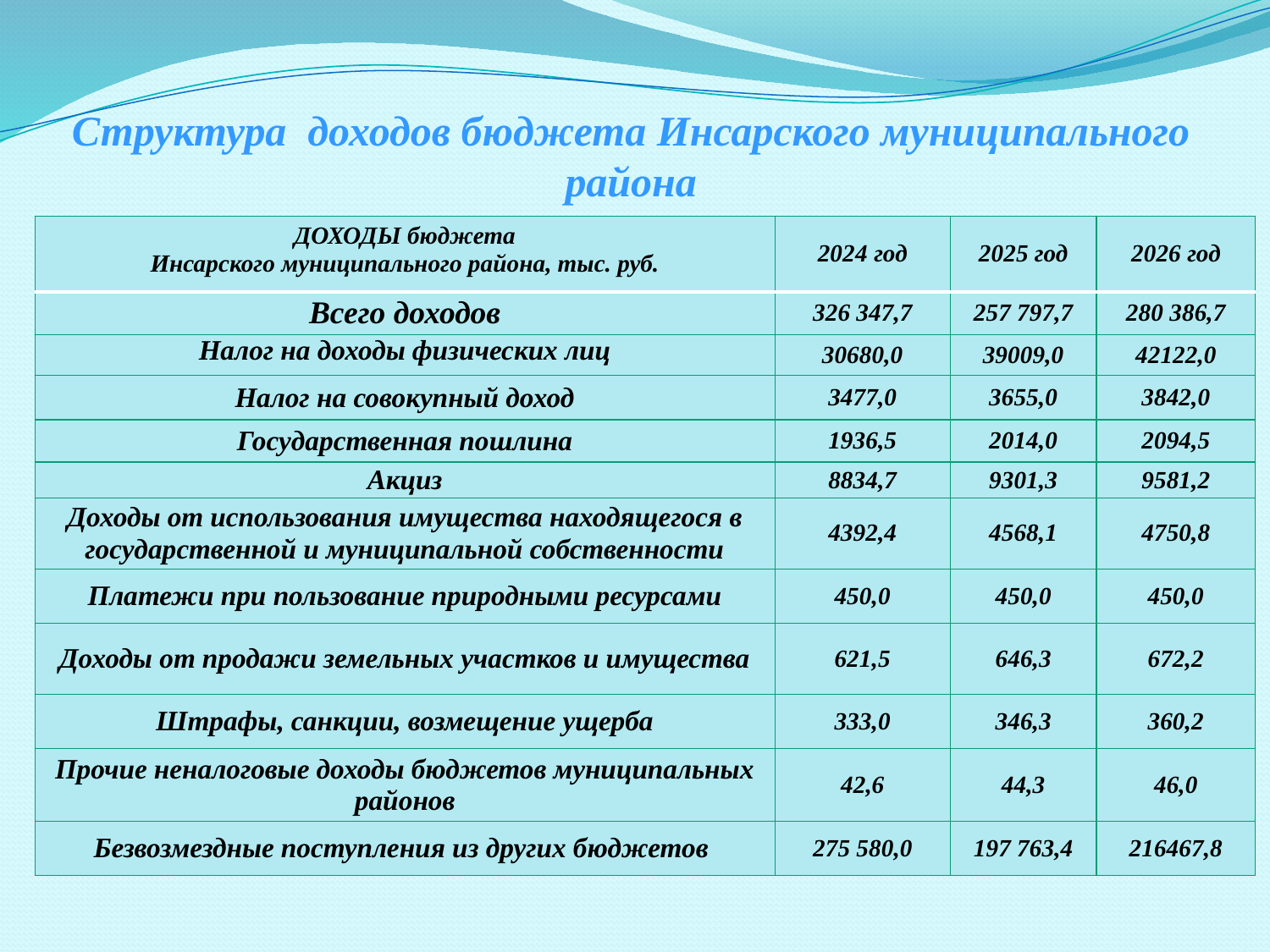

# Структура  доходов бюджета Инсарского муниципального района
| ДОХОДЫ бюджета Инсарского муниципального района, тыс. руб. | 2024 год | 2025 год | 2026 год |
| --- | --- | --- | --- |
| Всего доходов | 326 347,7 | 257 797,7 | 280 386,7 |
| Налог на доходы физических лиц | 30680,0 | 39009,0 | 42122,0 |
| Налог на совокупный доход | 3477,0 | 3655,0 | 3842,0 |
| Государственная пошлина | 1936,5 | 2014,0 | 2094,5 |
| Акциз | 8834,7 | 9301,3 | 9581,2 |
| Доходы от использования имущества находящегося в государственной и муниципальной собственности | 4392,4 | 4568,1 | 4750,8 |
| Платежи при пользование природными ресурсами | 450,0 | 450,0 | 450,0 |
| Доходы от продажи земельных участков и имущества | 621,5 | 646,3 | 672,2 |
| Штрафы, санкции, возмещение ущерба | 333,0 | 346,3 | 360,2 |
| Прочие неналоговые доходы бюджетов муниципальных районов | 42,6 | 44,3 | 46,0 |
| Безвозмездные поступления из других бюджетов | 275 580,0 | 197 763,4 | 216467,8 |